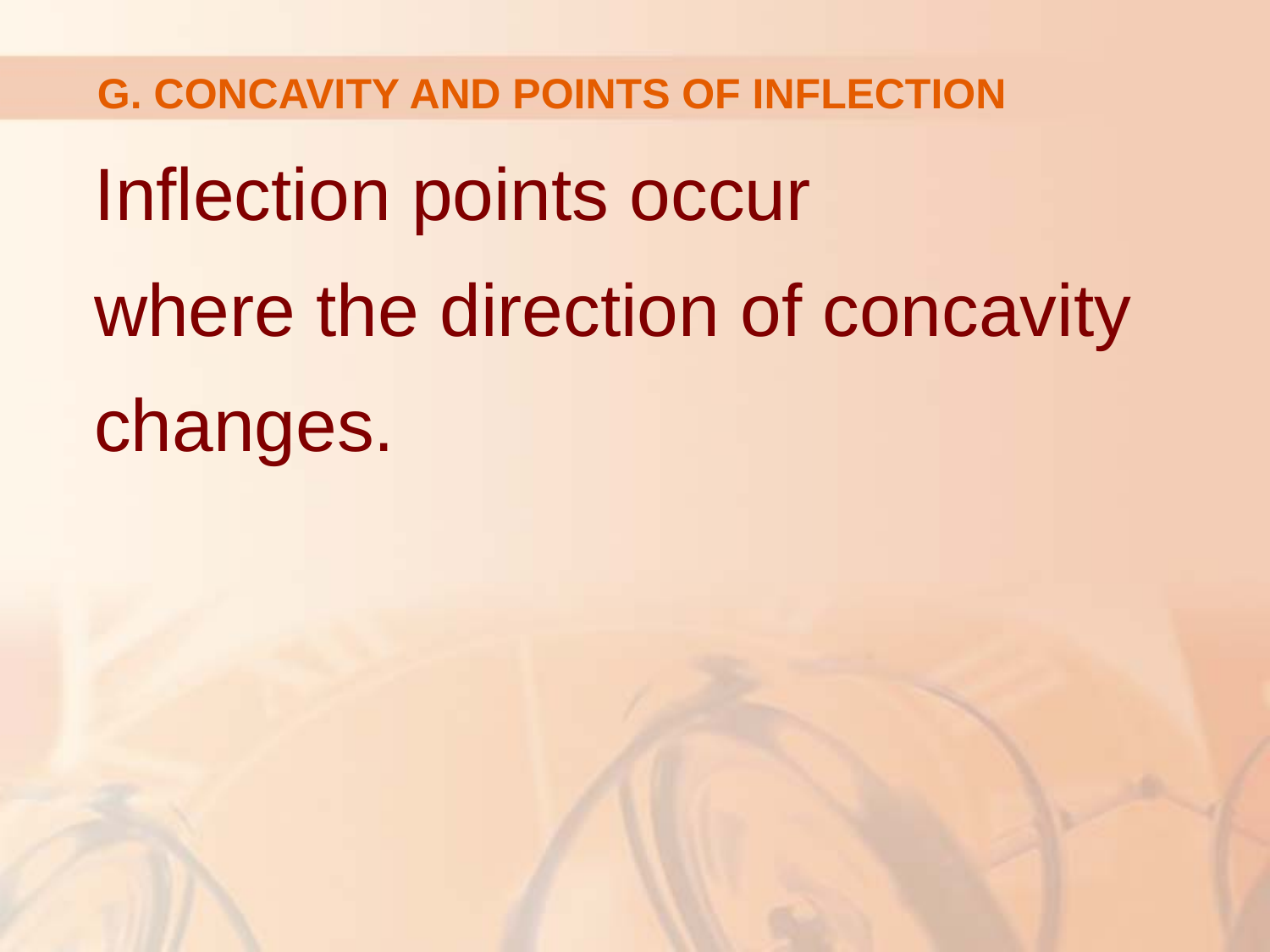

# G. CONCAVITY AND POINTS OF INFLECTION
Inflection points occur
where the direction of concavity changes.